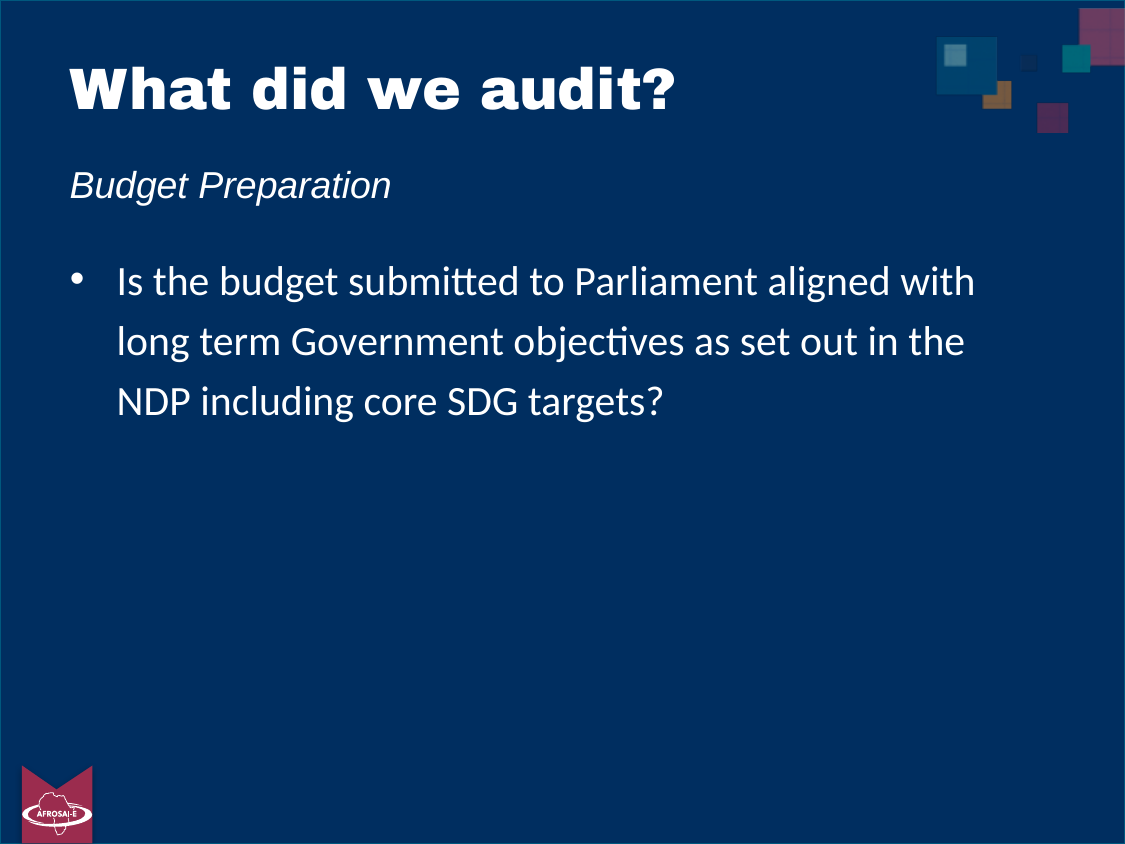

# What did we audit?
Budget Preparation
Is the budget submitted to Parliament aligned with long term Government objectives as set out in the NDP including core SDG targets?